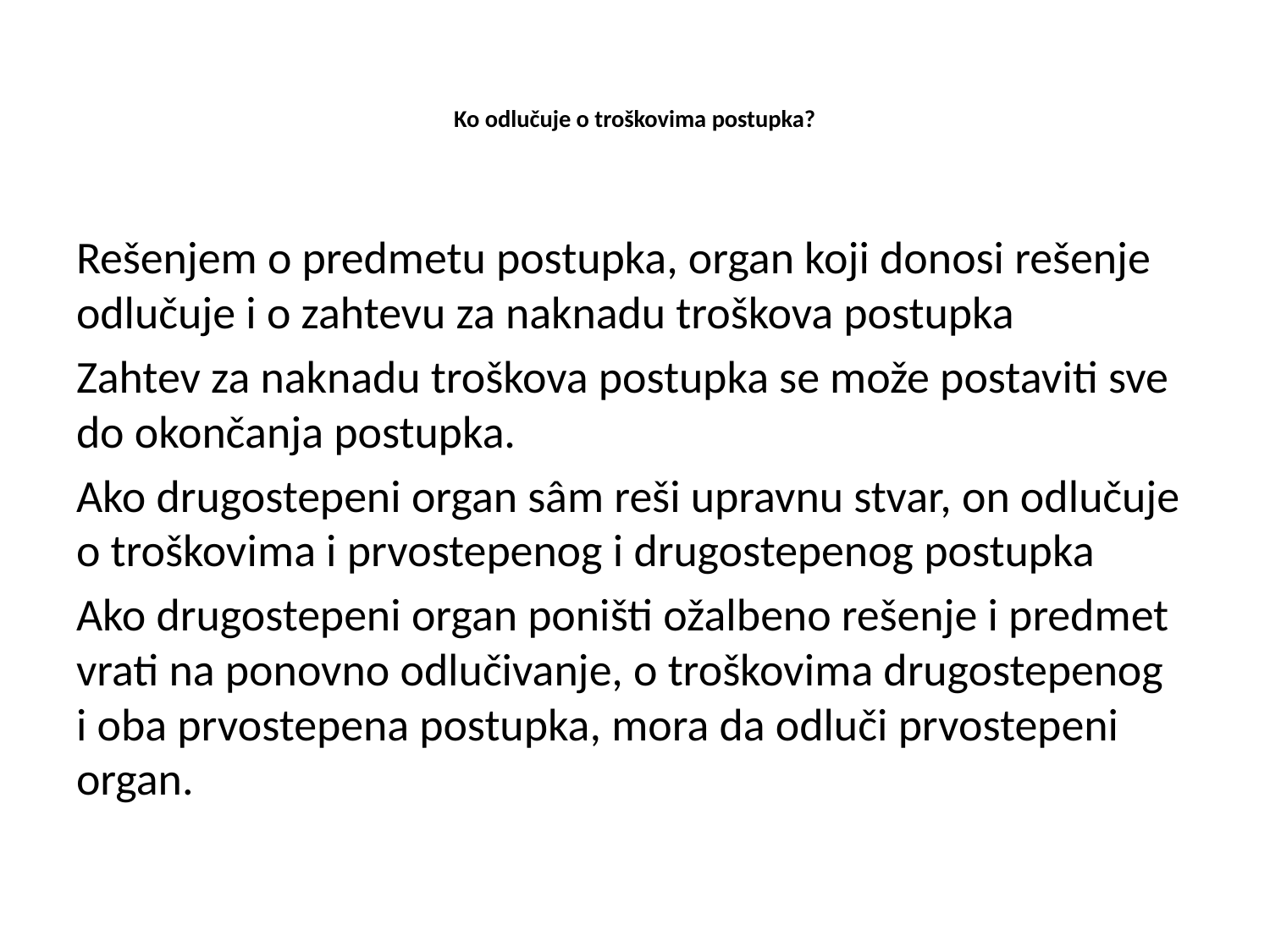

# Ko odlučuje o troškovima postupka?
Rešenjem o predmetu postupka, organ koji donosi rešenje odlučuje i o zahtevu za naknadu troškova postupka
Zahtev za naknadu troškova postupka se može postaviti sve do okončanja postupka.
Ako drugostepeni organ sâm reši upravnu stvar, on odlučuje o troškovima i prvostepenog i drugostepenog postupka
Ako drugostepeni organ poništi ožalbeno rešenje i predmet vrati na ponovno odlučivanje, o troškovima drugostepenog  i oba prvostepena postupka, mora da odluči prvostepeni organ.